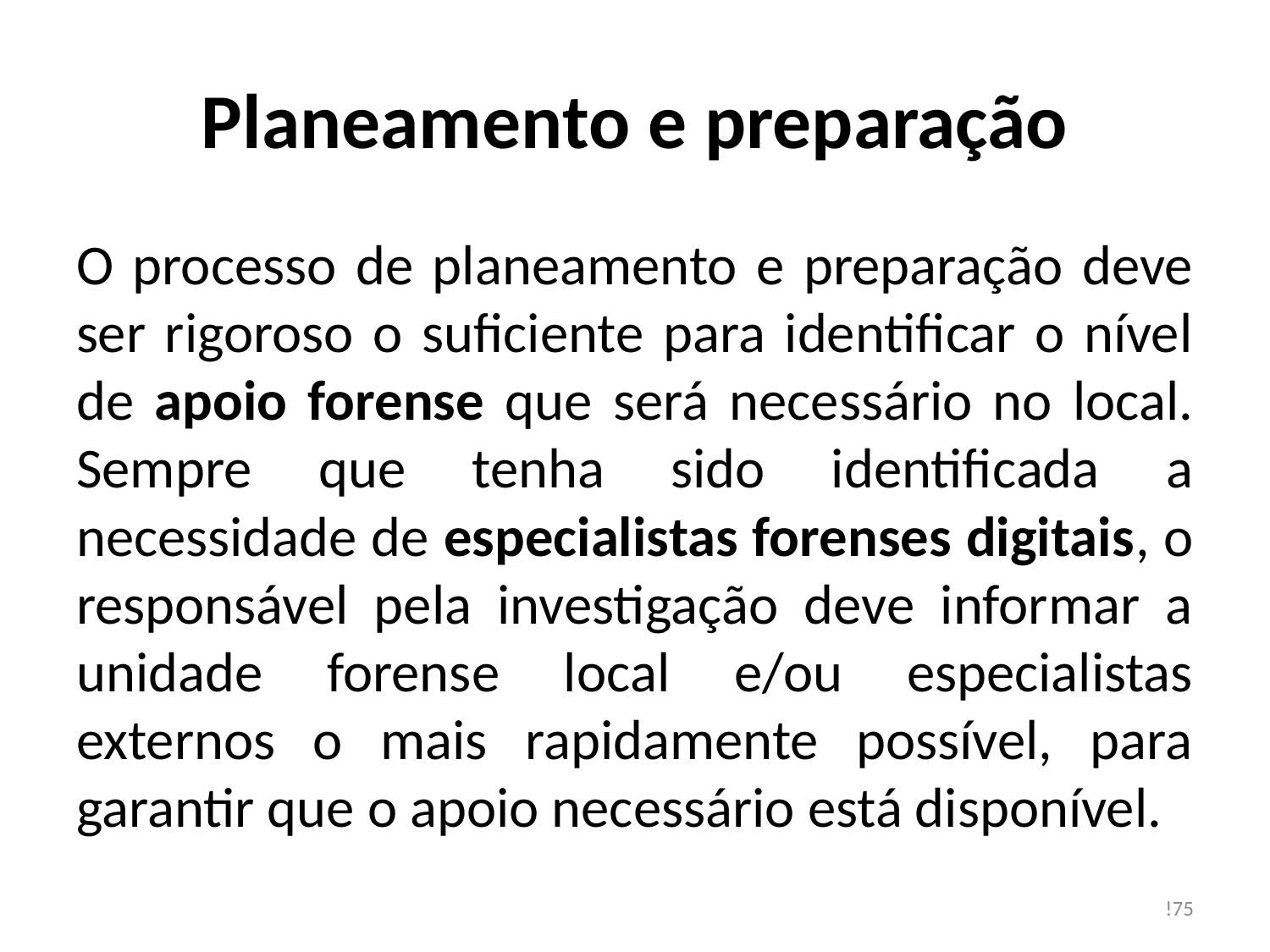

# Planeamento e preparação
O processo de planeamento e preparação deve ser rigoroso o suficiente para identificar o nível de apoio forense que será necessário no local. Sempre que tenha sido identificada a necessidade de especialistas forenses digitais, o responsável pela investigação deve informar a unidade forense local e/ou especialistas externos o mais rapidamente possível, para garantir que o apoio necessário está disponível.

!75